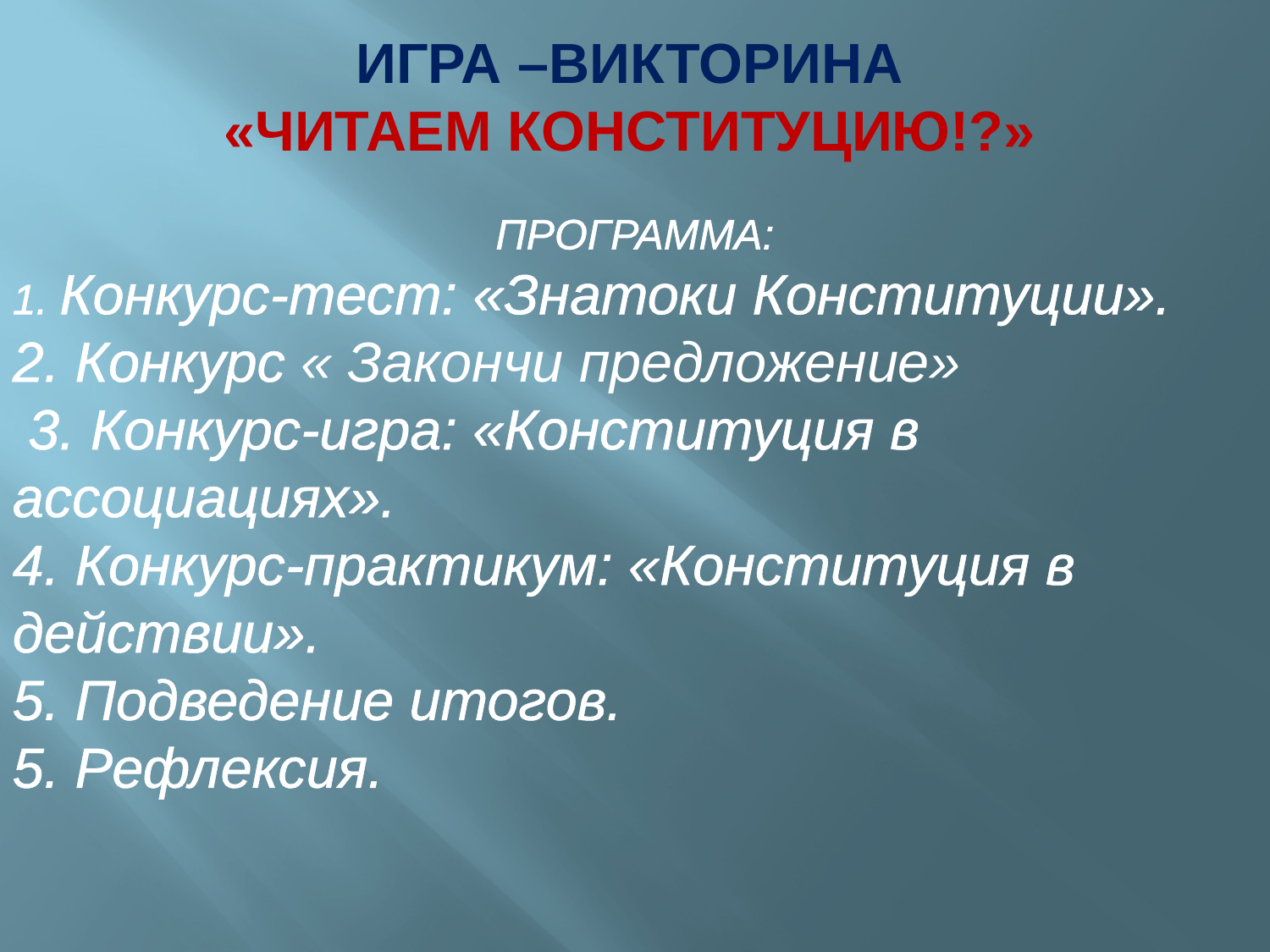

ИГРА –ВИКТОРИНА
«ЧИТАЕМ КОНСТИТУЦИЮ!?»
ПРОГРАММА:
1. Конкурс-тест: «Знатоки Конституции».
2. Конкурс « Закончи предложение»
 3. Конкурс-игра: «Конституция в ассоциациях».
4. Конкурс-практикум: «Конституция в действии».
5. Подведение итогов.
5. Рефлексия.